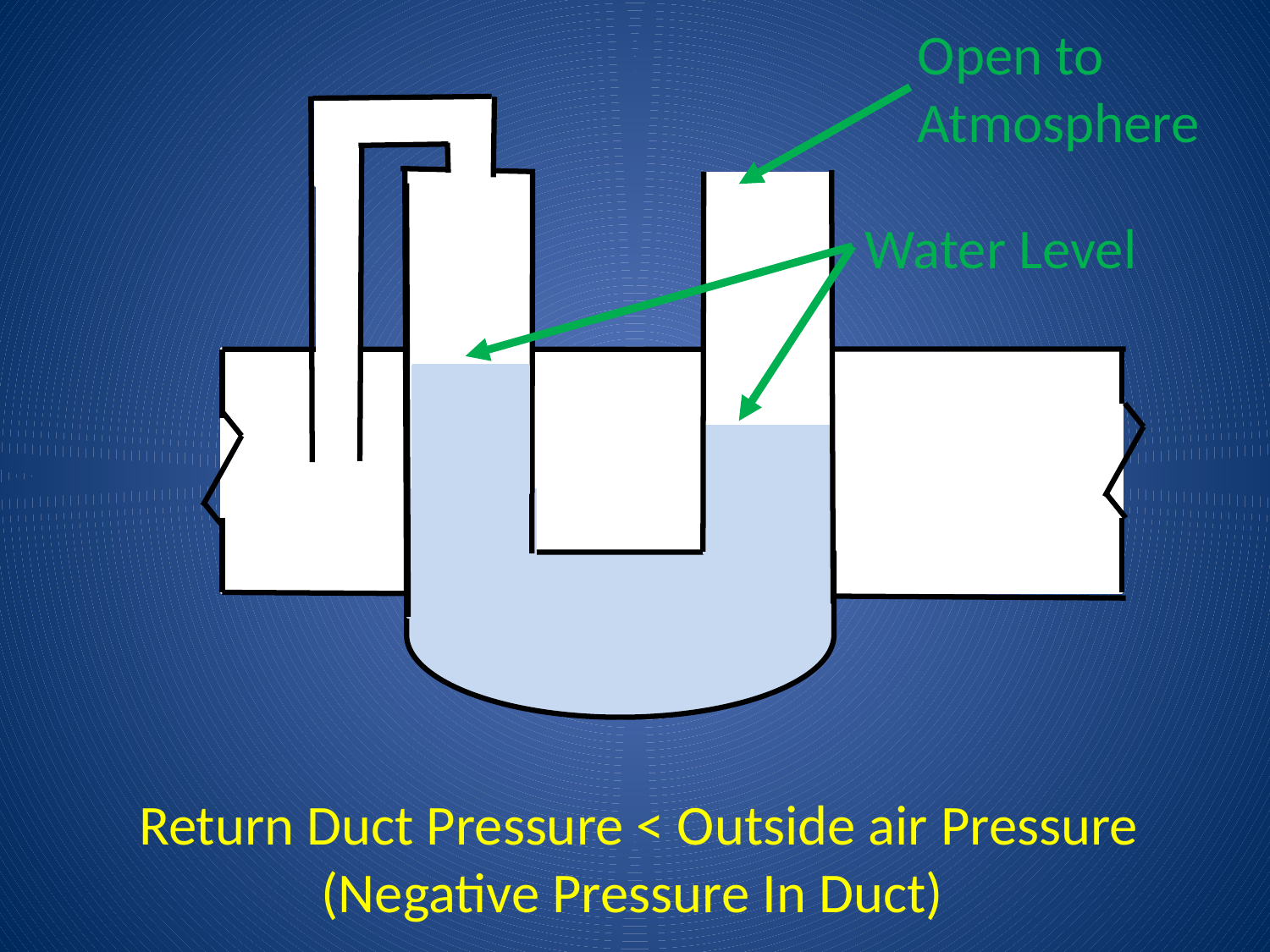

Open to Atmosphere

Water Level

Return Duct Pressure ˂ Outside air Pressure
(Negative Pressure In Duct)